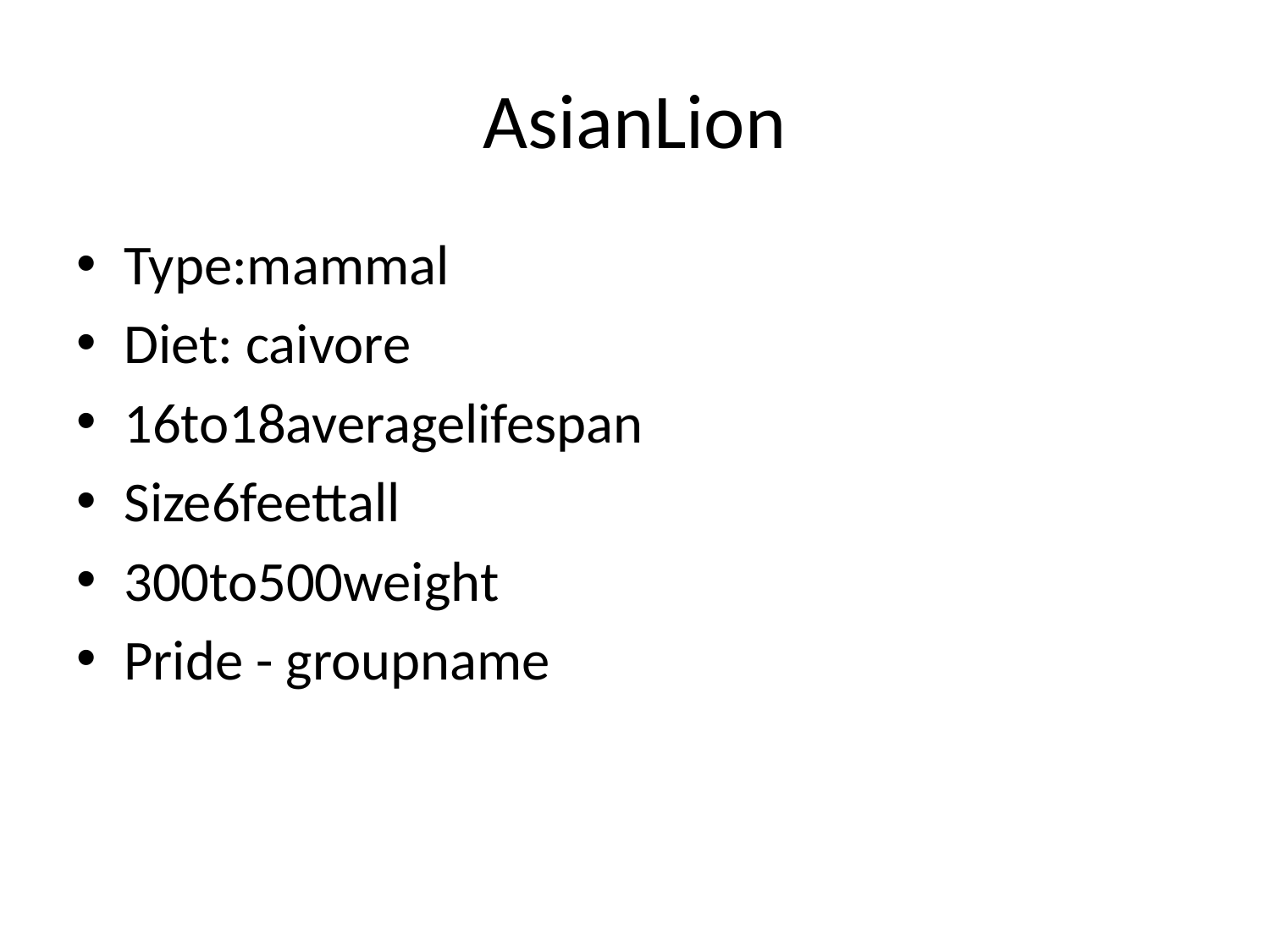

# AsianLion
Type:mammal
Diet: caivore
16to18averagelifespan
Size6feettall
300to500weight
Pride - groupname